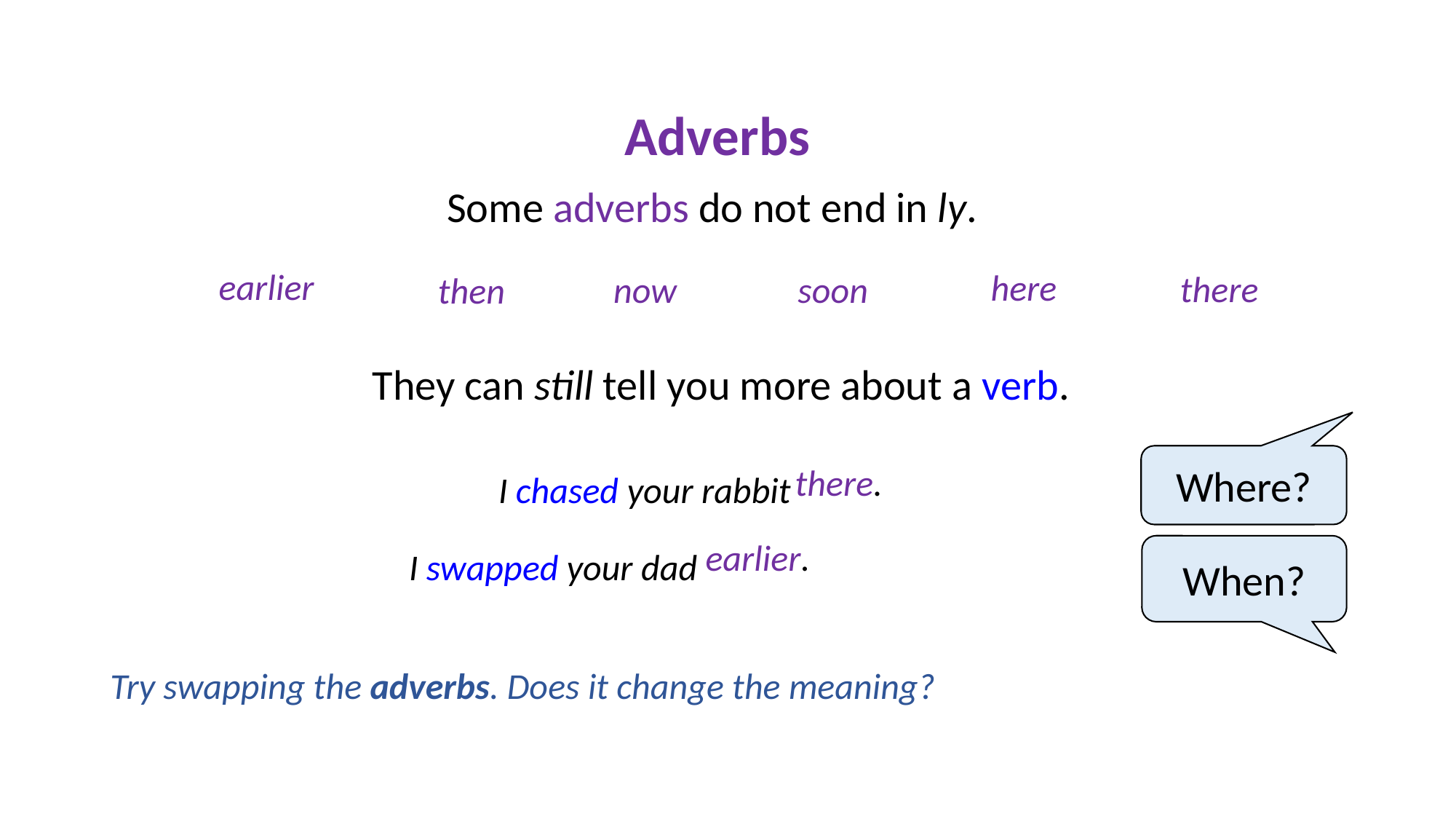

Adverbs

Some adverbs do not end in ly.
earlier
here
there
now
soon
then
They can still tell you more about a verb.
I chased your rabbit
Where?
there.
I swapped your dad
earlier.
When?
Try swapping the adverbs. Does it change the meaning?